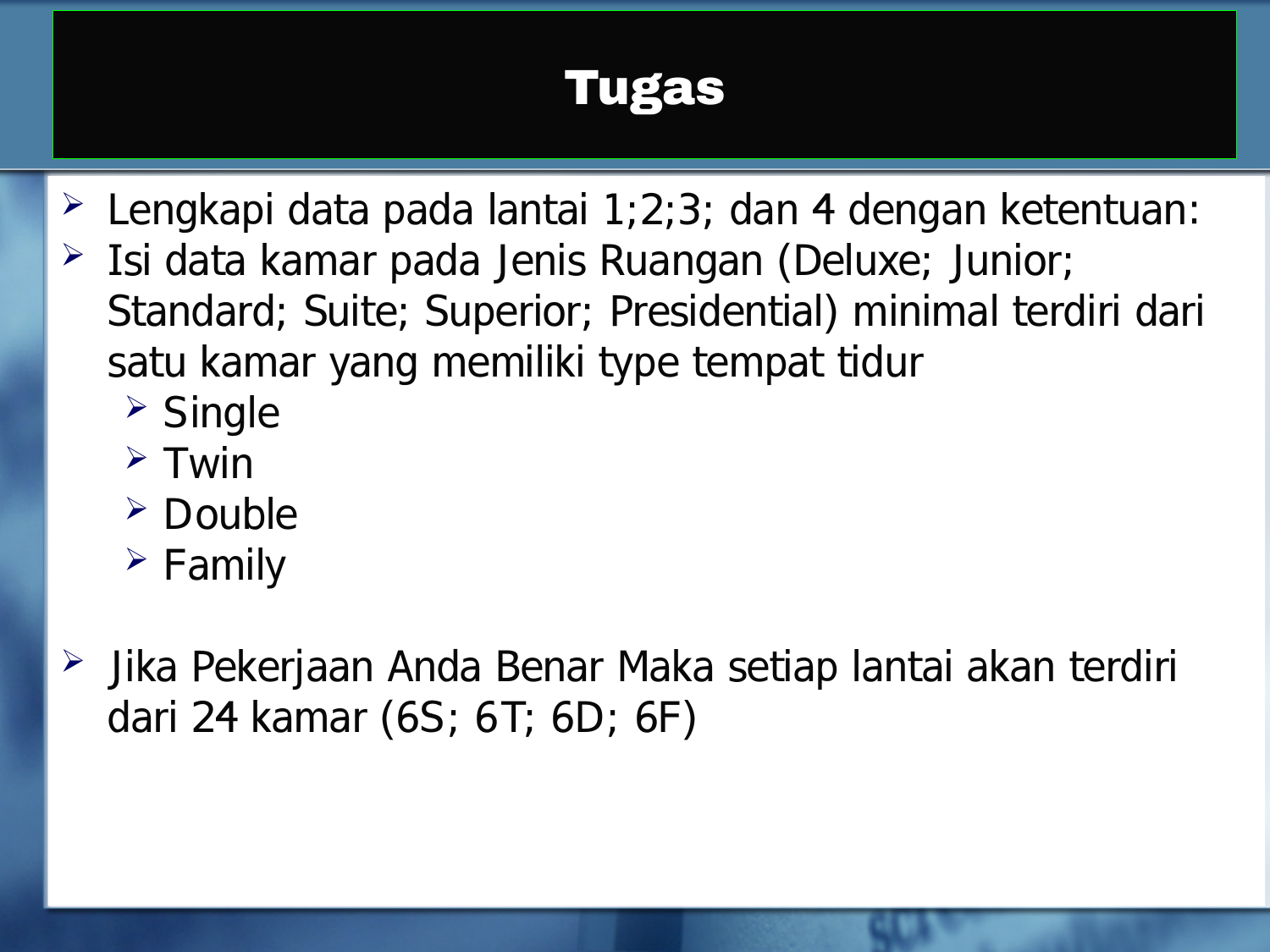

# Tugas
Lengkapi data pada lantai 1;2;3; dan 4 dengan ketentuan:
Isi data kamar pada Jenis Ruangan (Deluxe; Junior; Standard; Suite; Superior; Presidential) minimal terdiri dari satu kamar yang memiliki type tempat tidur
Single
Twin
Double
Family

Jika Pekerjaan Anda Benar Maka setiap lantai akan terdiri dari 24 kamar (6S; 6T; 6D; 6F)